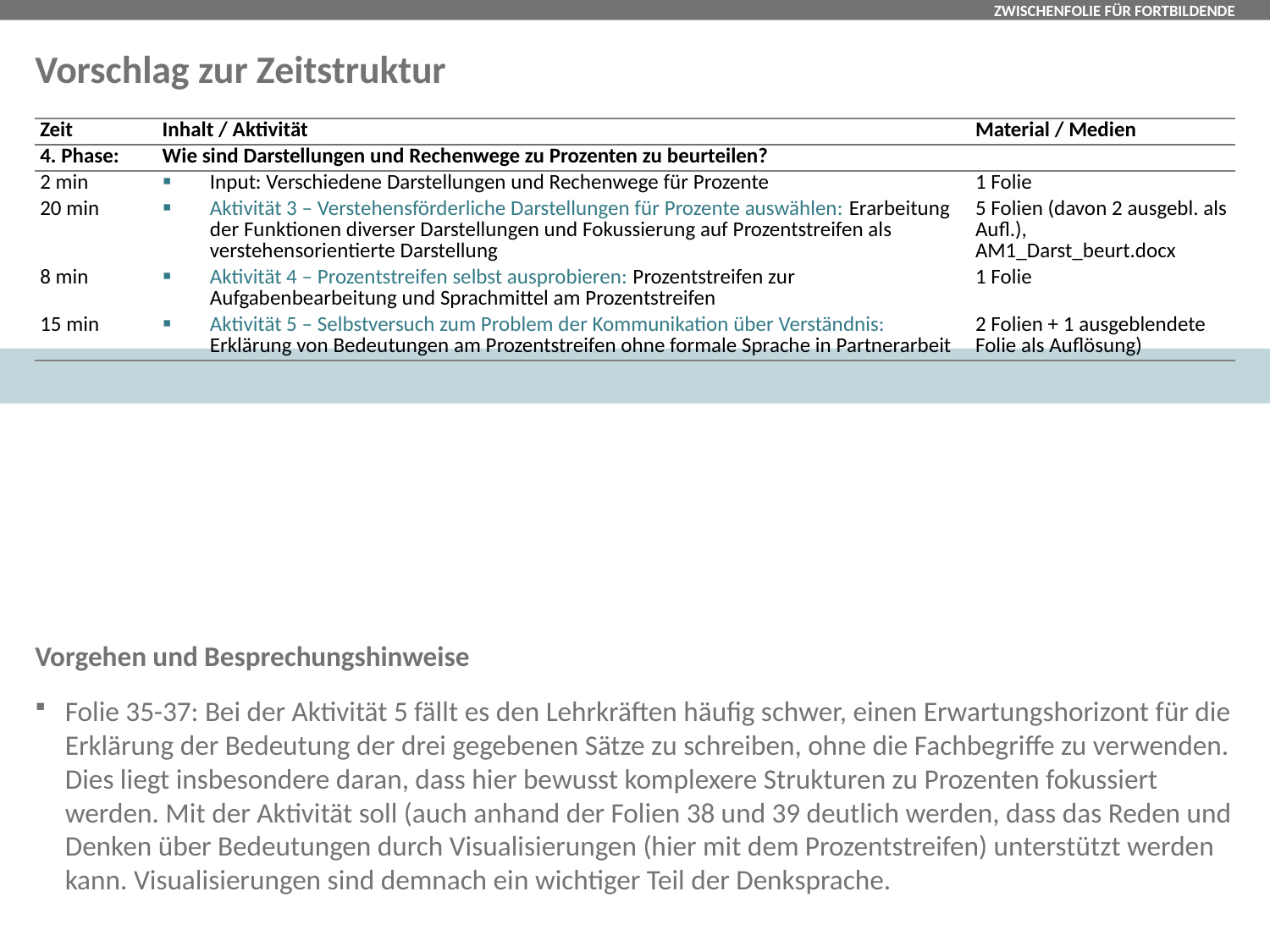

# Vorschlag zur Zeitstruktur
| Zeit | Inhalt / Aktivität | Material / Medien |
| --- | --- | --- |
| 4. Phase: | Wie sind Darstellungen und Rechenwege zu Prozenten zu beurteilen? |  |
| 2 min | Input: Verschiedene Darstellungen und Rechenwege für Prozente | 1 Folie |
| 20 min | Aktivität 3 – Verstehensförderliche Darstellungen für Prozente auswählen: Erarbeitung der Funktionen diverser Darstellungen und Fokussierung auf Prozentstreifen als verstehensorientierte Darstellung | 5 Folien (davon 2 ausgebl. als Aufl.), AM1\_Darst\_beurt.docx |
| 8 min | Aktivität 4 – Prozentstreifen selbst ausprobieren: Prozentstreifen zur Aufgabenbearbeitung und Sprachmittel am Prozentstreifen | 1 Folie |
| 15 min | Aktivität 5 – Selbstversuch zum Problem der Kommunikation über Verständnis: Erklärung von Bedeutungen am Prozentstreifen ohne formale Sprache in Partnerarbeit | 2 Folien + 1 ausgeblendete Folie als Auflösung) |
|  |  |  |
Vorgehen und Besprechungshinweise
Folie 35-37: Bei der Aktivität 5 fällt es den Lehrkräften häufig schwer, einen Erwartungshorizont für die Erklärung der Bedeutung der drei gegebenen Sätze zu schreiben, ohne die Fachbegriffe zu verwenden. Dies liegt insbesondere daran, dass hier bewusst komplexere Strukturen zu Prozenten fokussiert werden. Mit der Aktivität soll (auch anhand der Folien 38 und 39 deutlich werden, dass das Reden und Denken über Bedeutungen durch Visualisierungen (hier mit dem Prozentstreifen) unterstützt werden kann. Visualisierungen sind demnach ein wichtiger Teil der Denksprache.